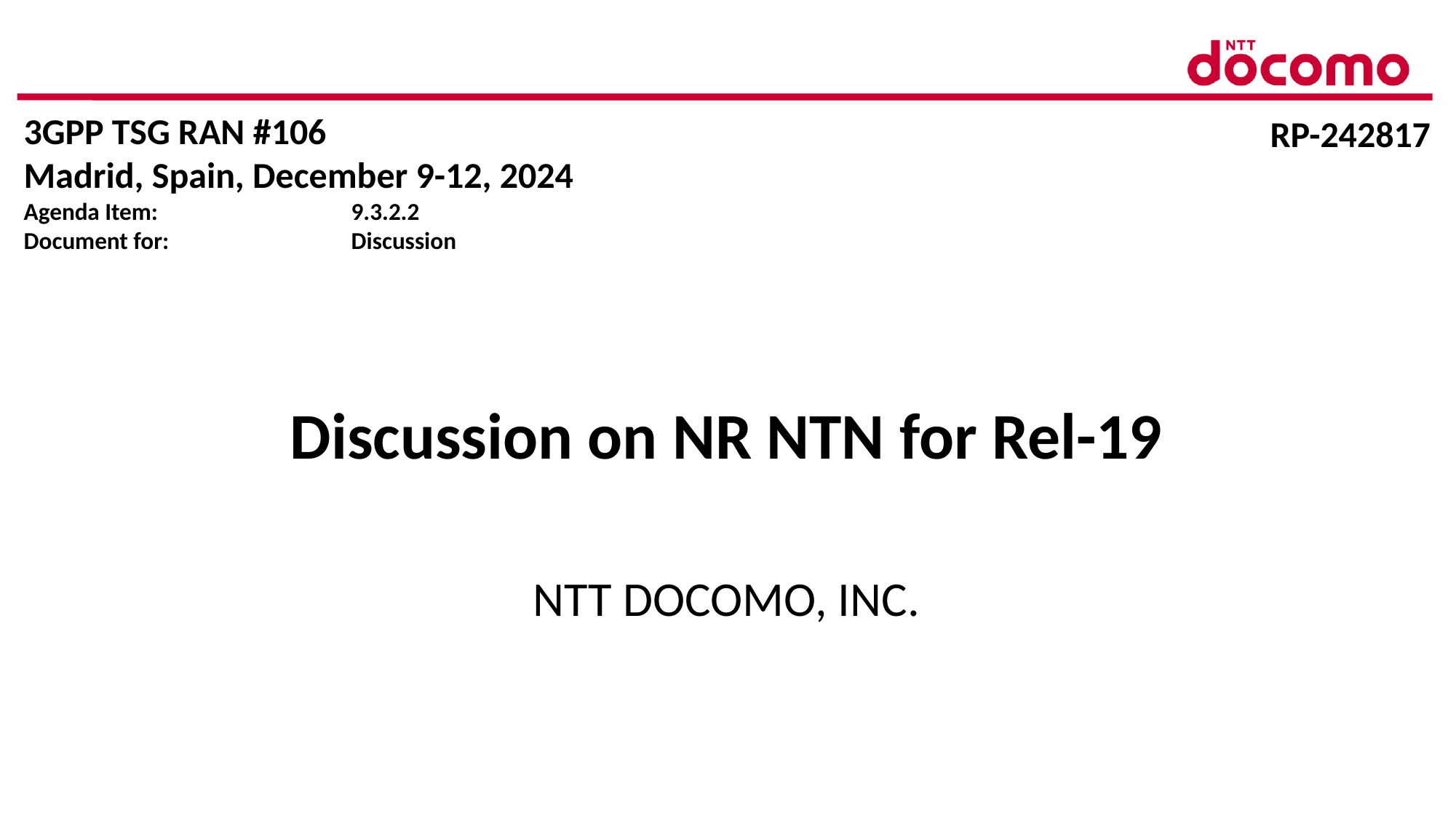

3GPP TSG RAN #106
Madrid, Spain, December 9-12, 2024
Agenda Item:		9.3.2.2
Document for:		Discussion
RP-242817
# Discussion on NR NTN for Rel-19
NTT DOCOMO, INC.